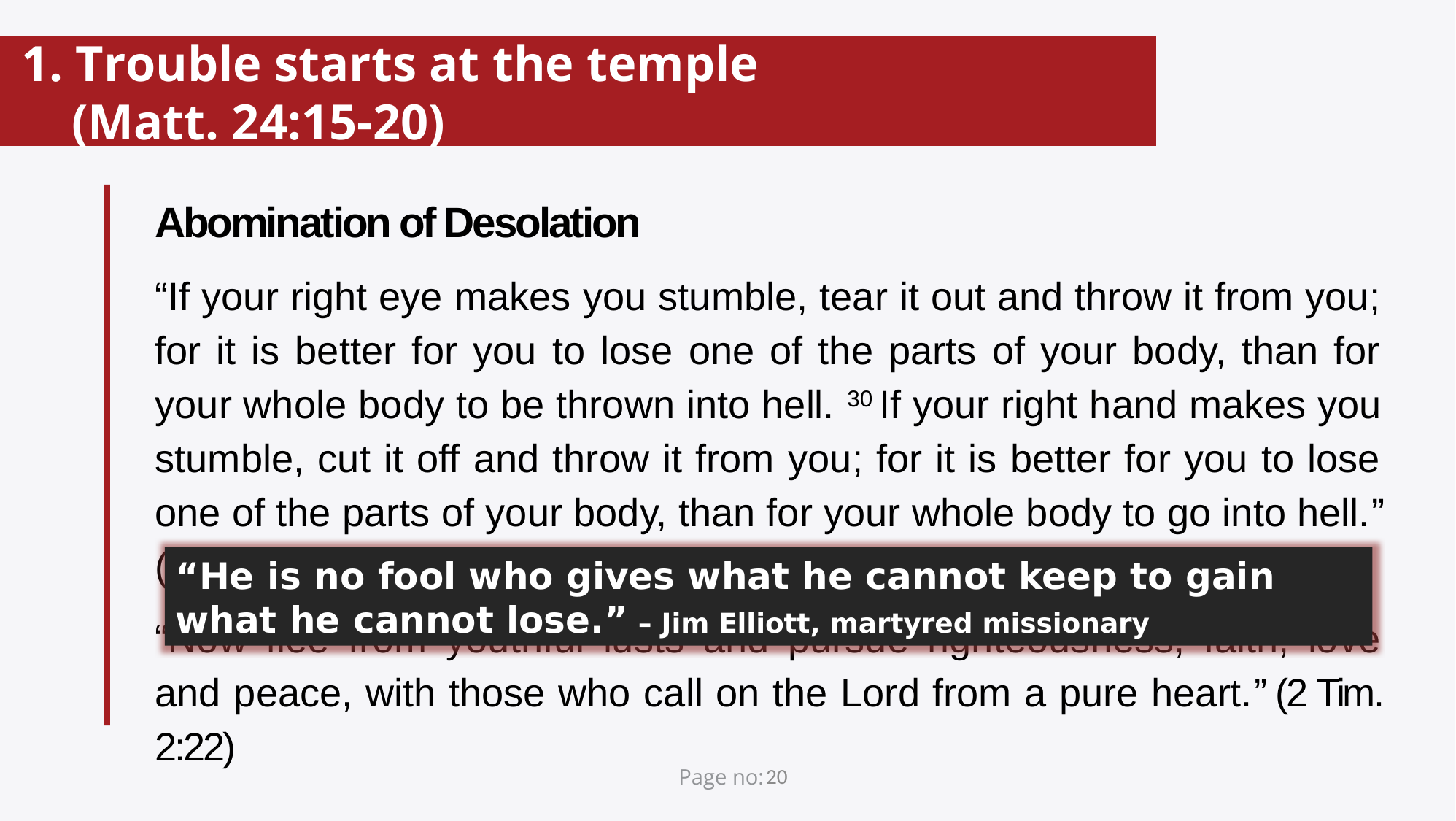

# 1. Trouble starts at the temple (Matt. 24:15-20)
Abomination of Desolation
“If your right eye makes you stumble, tear it out and throw it from you; for it is better for you to lose one of the parts of your body, than for your whole body to be thrown into hell. 30 If your right hand makes you stumble, cut it off and throw it from you; for it is better for you to lose one of the parts of your body, than for your whole body to go into hell.” (Matt. 5:29-30)
“Now flee from youthful lusts and pursue righteousness, faith, love and peace, with those who call on the Lord from a pure heart.” (2 Tim. 2:22)

“He is no fool who gives what he cannot keep to gain what he cannot lose.” – Jim Elliott, martyred missionary